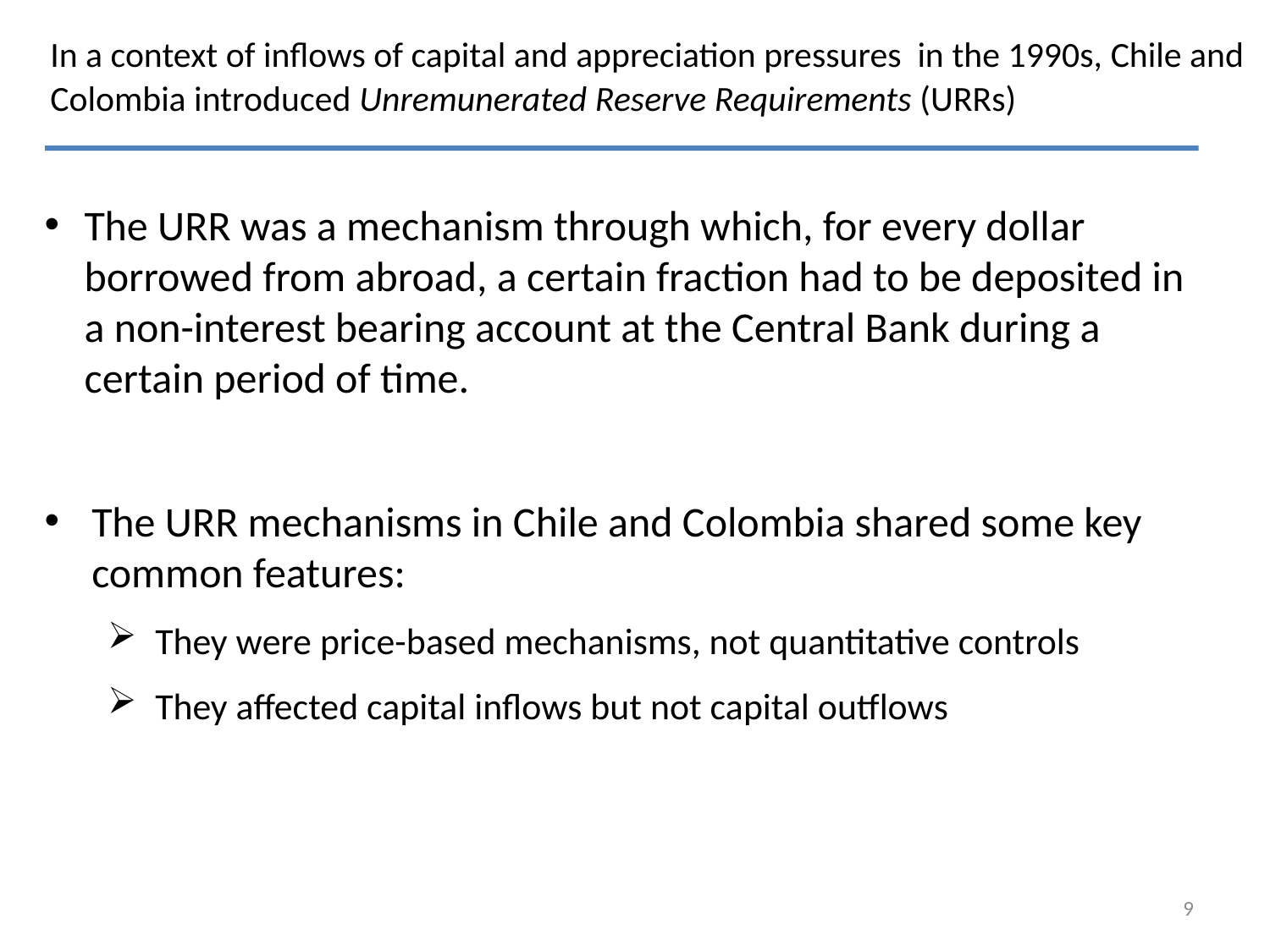

In a context of inflows of capital and appreciation pressures  in the 1990s, Chile and Colombia introduced Unremunerated Reserve Requirements (URRs)

The URR was a mechanism through which, for every dollar borrowed from abroad, a certain fraction had to be deposited in a non-interest bearing account at the Central Bank during a certain period of time.

The URR mechanisms in Chile and Colombia shared some key common features:
They were price-based mechanisms, not quantitative controls
They affected capital inflows but not capital outflows

9